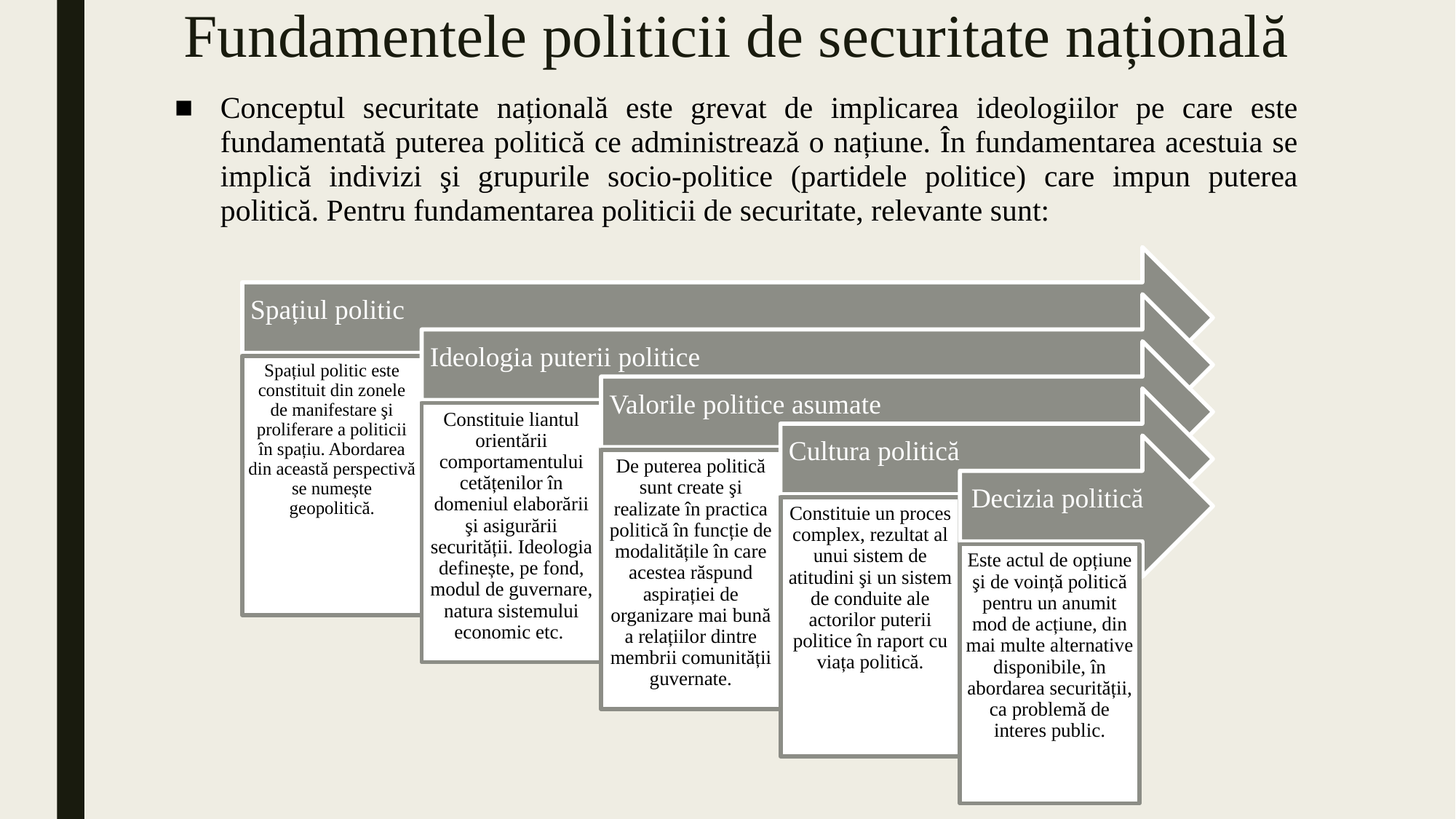

# Fundamentele politicii de securitate națională
Conceptul securitate națională este grevat de implicarea ideologiilor pe care este fundamentată puterea politică ce administrează o națiune. În fundamentarea acestuia se implică indivizi şi grupurile socio-politice (partidele politice) care impun puterea politică. Pentru fundamentarea politicii de securitate, relevante sunt:
Spațiul politic
Spațiul politic este constituit din zonele de manifestare şi proliferare a politicii în spațiu. Abordarea din această perspectivă se numește geopolitică.
Ideologia puterii politice
Constituie liantul orientării comportamentului cetățenilor în domeniul elaborării şi asigurării securității. Ideologia definește, pe fond, modul de guvernare, natura sistemului economic etc.
Valorile politice asumate
De puterea politică sunt create şi realizate în practica politică în funcție de modalitățile în care acestea răspund aspirației de organizare mai bună a relațiilor dintre membrii comunității guvernate.
Cultura politică
Constituie un proces complex, rezultat al unui sistem de atitudini şi un sistem de conduite ale actorilor puterii politice în raport cu viața politică.
Decizia politică
Este actul de opțiune şi de voință politică pentru un anumit mod de acțiune, din mai multe alternative disponibile, în abordarea securității, ca problemă de interes public.